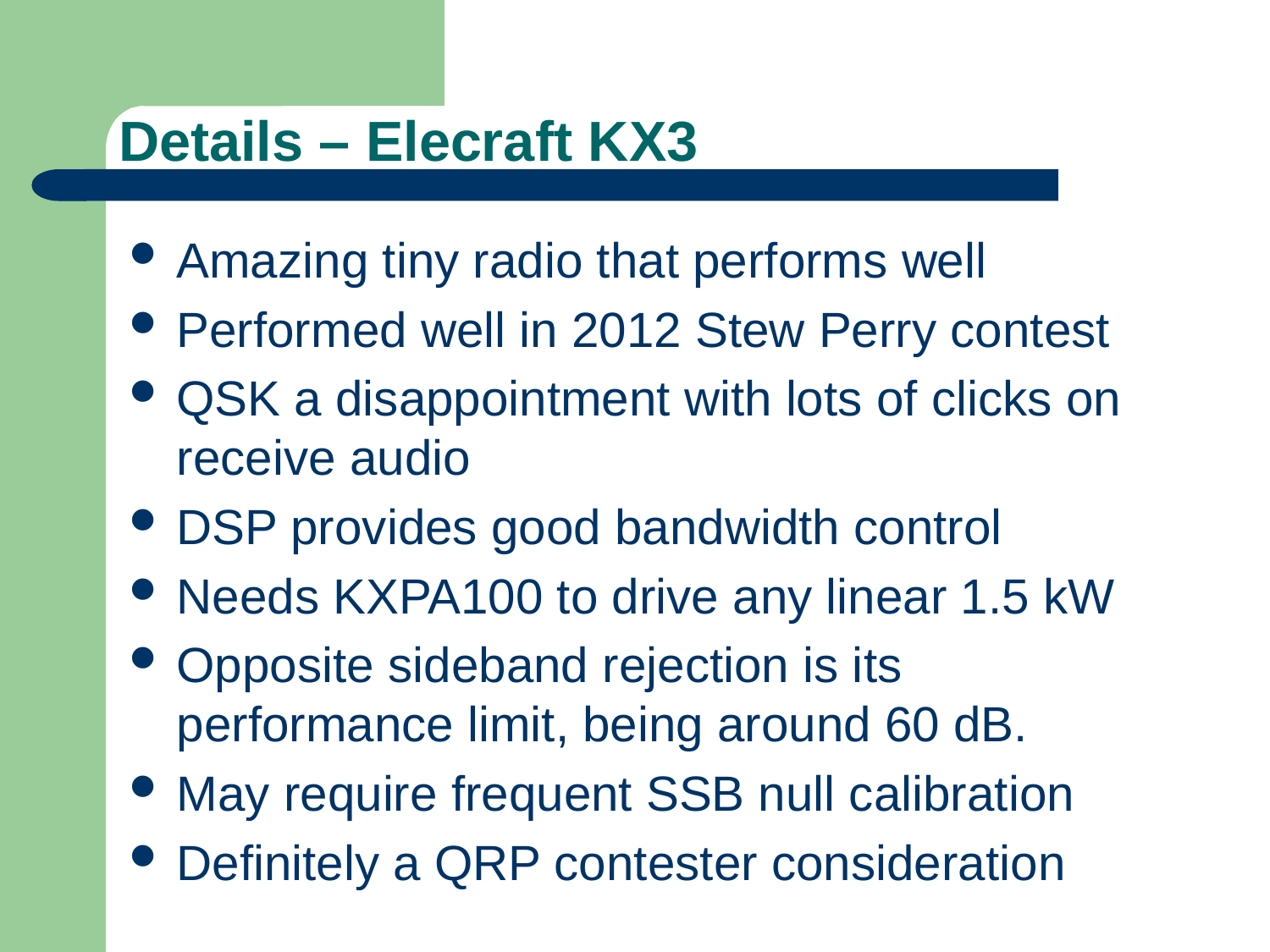

# Details – Elecraft KX3
Amazing tiny radio that performs well
Performed well in 2012 Stew Perry contest
QSK a disappointment with lots of clicks on receive audio
DSP provides good bandwidth control
Needs KXPA100 to drive any linear 1.5 kW
Opposite sideband rejection is its performance limit, being around 60 dB.
May require frequent SSB null calibration
Definitely a QRP contester consideration